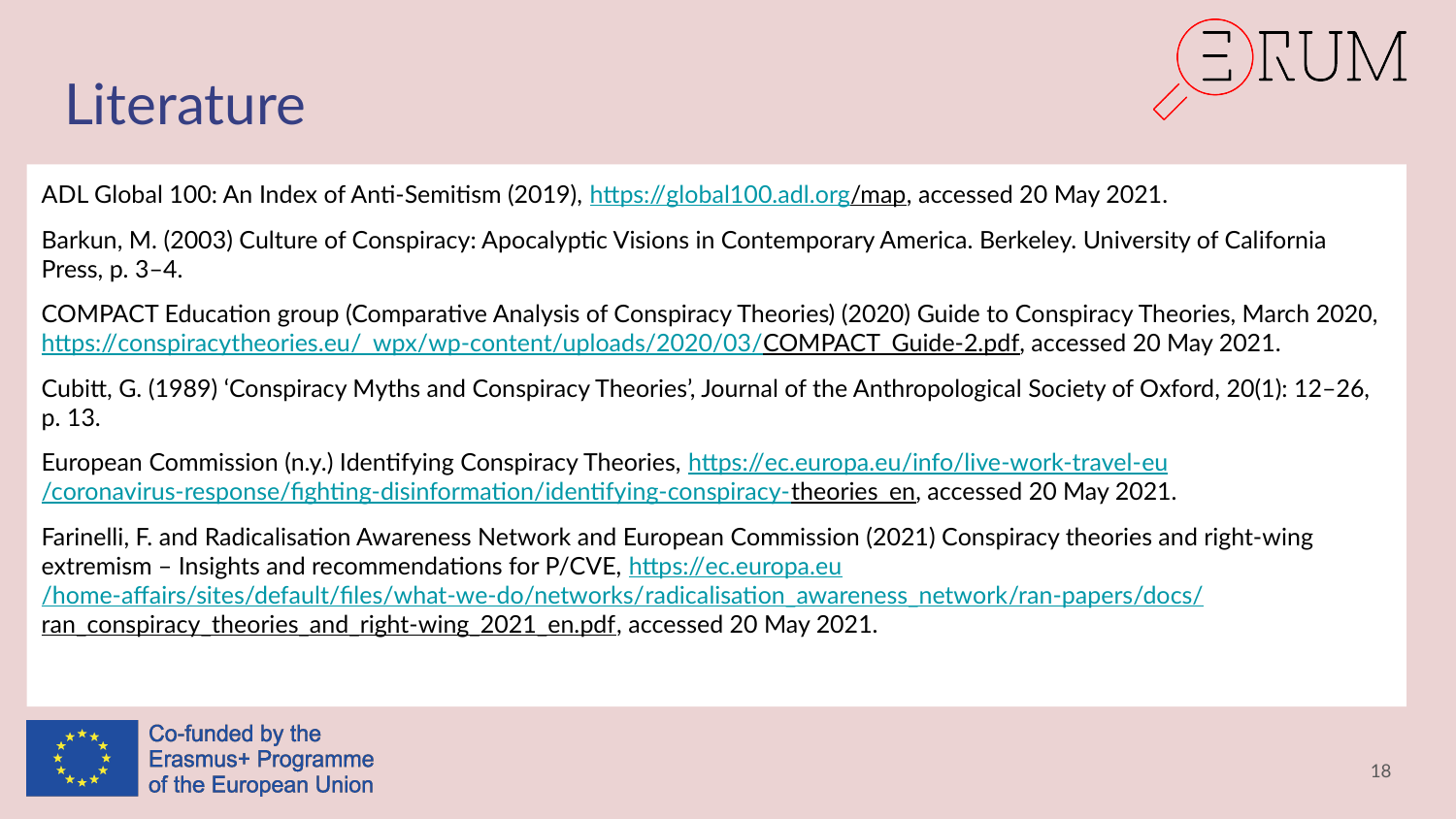

# Literature
ADL Global 100: An Index of Anti-Semitism (2019), https://global100.adl.org/map, accessed 20 May 2021.
Barkun, M. (2003) Culture of Conspiracy: Apocalyptic Visions in Contemporary America. Berkeley. University of California Press, p. 3–4.
COMPACT Education group (Comparative Analysis of Conspiracy Theories) (2020) Guide to Conspiracy Theories, March 2020, https://conspiracytheories.eu/_wpx/wp-content/uploads/2020/03/COMPACT_Guide-2.pdf, accessed 20 May 2021.
Cubitt, G. (1989) ‘Conspiracy Myths and Conspiracy Theories’, Journal of the Anthropological Society of Oxford, 20(1): 12–26, p. 13.
European Commission (n.y.) Identifying Conspiracy Theories, https://ec.europa.eu/info/live-work-travel-eu/coronavirus-response/fighting-disinformation/identifying-conspiracy-theories_en, accessed 20 May 2021.
Farinelli, F. and Radicalisation Awareness Network and European Commission (2021) Conspiracy theories and right-wing extremism – Insights and recommendations for P/CVE, https://ec.europa.eu/home-affairs/sites/default/files/what-we-do/networks/radicalisation_awareness_network/ran-papers/docs/ran_conspiracy_theories_and_right-wing_2021_en.pdf, accessed 20 May 2021.
18